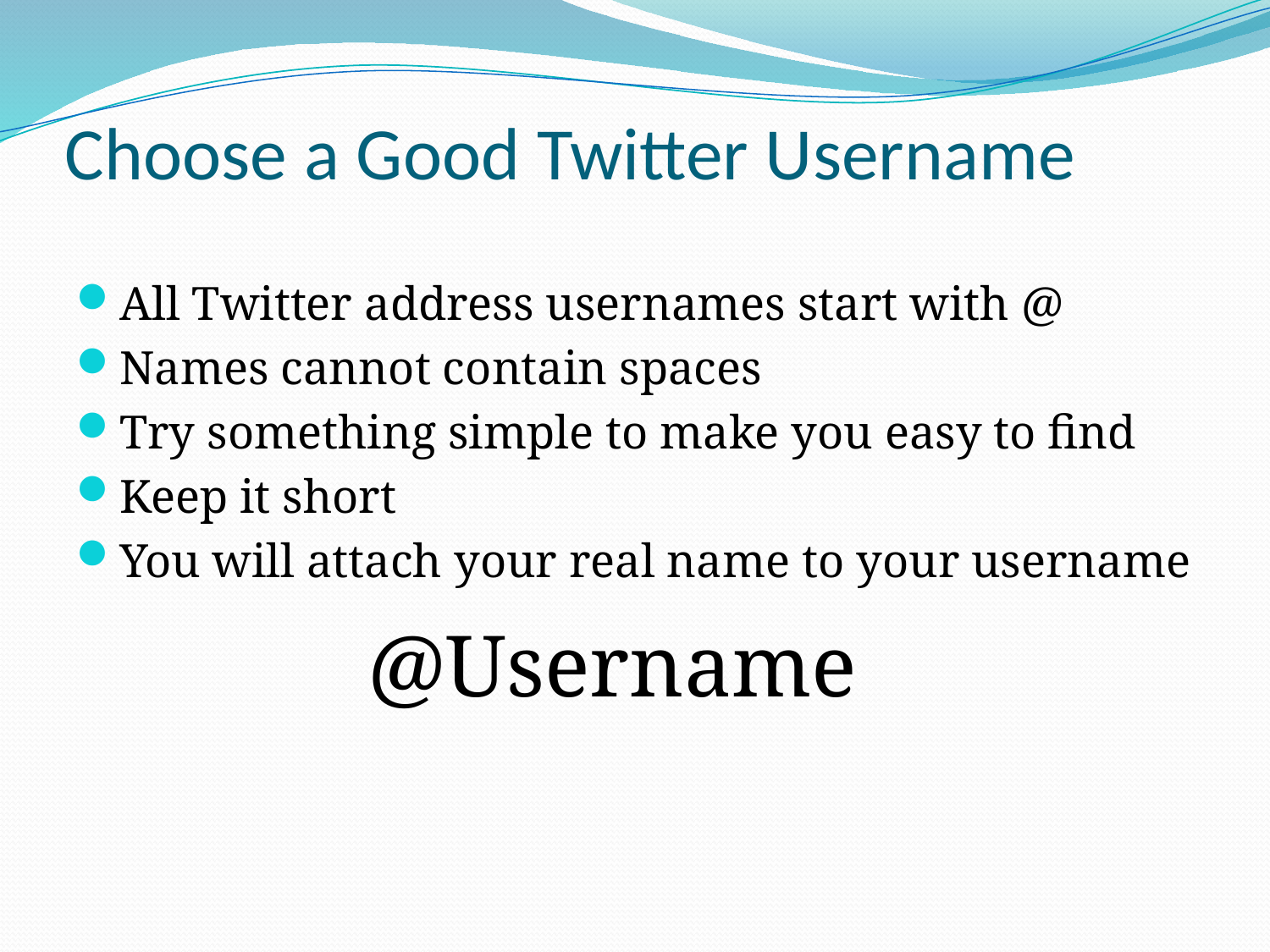

# Choose a Good Twitter Username
All Twitter address usernames start with @
Names cannot contain spaces
Try something simple to make you easy to find
Keep it short
You will attach your real name to your username

@Username